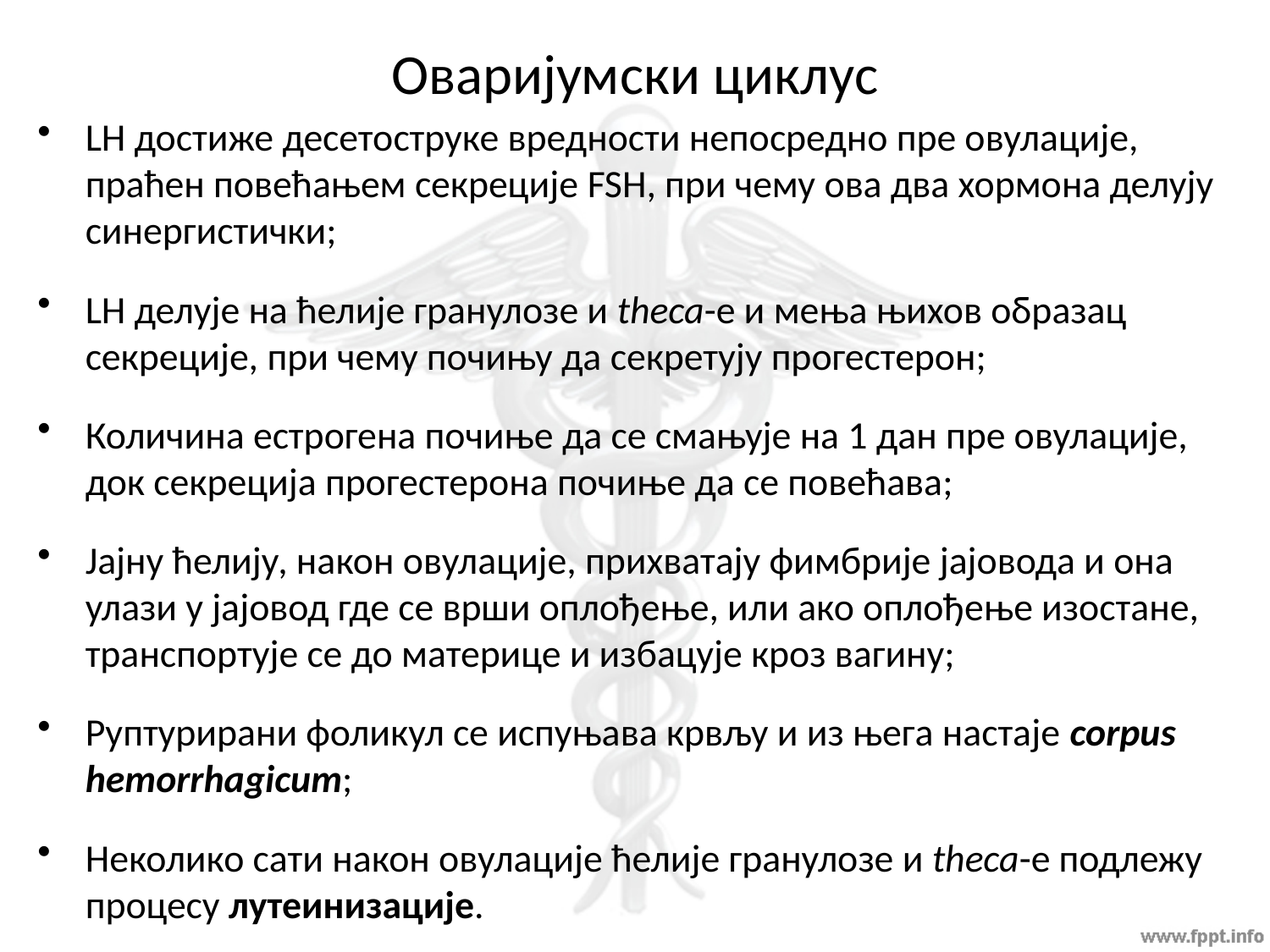

# Оваријумски циклус
LH достиже десетоструке вредности непосредно пре овулације, праћен повећањем секреције FSH, при чему ова два хормона делују синергистички;

LH делује на ћелије гранулозе и theca-е и мења њихов образац секреције, при чему почињу да секретују прогестерон;

Количина естрогена почиње да се смањује на 1 дан пре овулације, док секреција прогестерона почиње да се повећава;

Јајну ћелију, након овулације, прихватају фимбрије јајовода и она улази у јајовод где се врши оплођење, или ако оплођење изостане, транспортује се до материце и избацује кроз вагину;

Руптурирани фоликул се испуњава крвљу и из њега настаје corpus hemorrhagicum;

Неколико сати након овулације ћелије гранулозе и theca-е подлежу процесу лутеинизације.